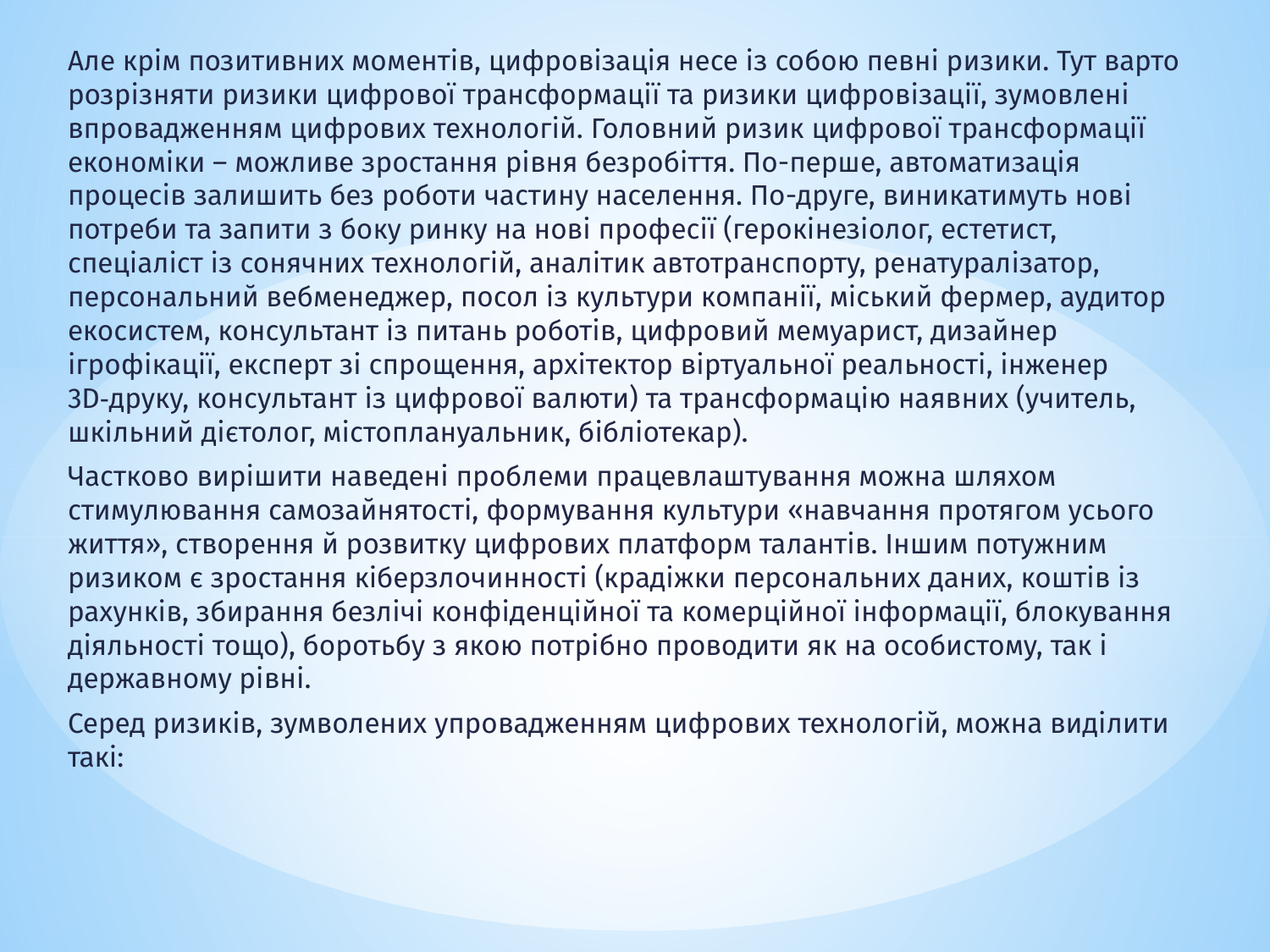

Але крім позитивних моментів, цифровізація несе із собою певні ризики. Тут варто розрізняти ризики цифрової трансформації та ризики цифровізації, зумовлені впровадженням цифрових технологій. Головний ризик цифрової трансформації економіки – можливе зростання рівня безробіття. По-перше, автоматизація процесів залишить без роботи частину населення. По-друге, виникатимуть нові потреби та запити з боку ринку на нові професії (герокінезіолог, естетист, спеціаліст із сонячних технологій, аналітик автотранспорту, ренатуралізатор, персональний вебменеджер, посол із культури компанії, міський фермер, аудитор екосистем, консультант із питань роботів, цифровий мемуарист, дизайнер ігрофікації, експерт зі спрощення, архітектор віртуальної реальності, інженер 3D‑друку, консультант із цифрової валюти) та трансформацію наявних (учитель, шкільний дієтолог, містоплануальник, бібліотекар).
Частково вирішити наведені проблеми працевлаштування можна шляхом стимулювання самозайнятості, формування культури «навчання протягом усього життя», створення й розвитку цифрових платформ талантів. Іншим потужним ризиком є зростання кіберзлочинності (крадіжки персональних даних, коштів із рахунків, збирання безлічі конфіденційної та комерційної інформації, блокування діяльності тощо), боротьбу з якою потрібно проводити як на особистому, так і державному рівні.
Серед ризиків, зумволених упровадженням цифрових технологій, можна виділити такі: